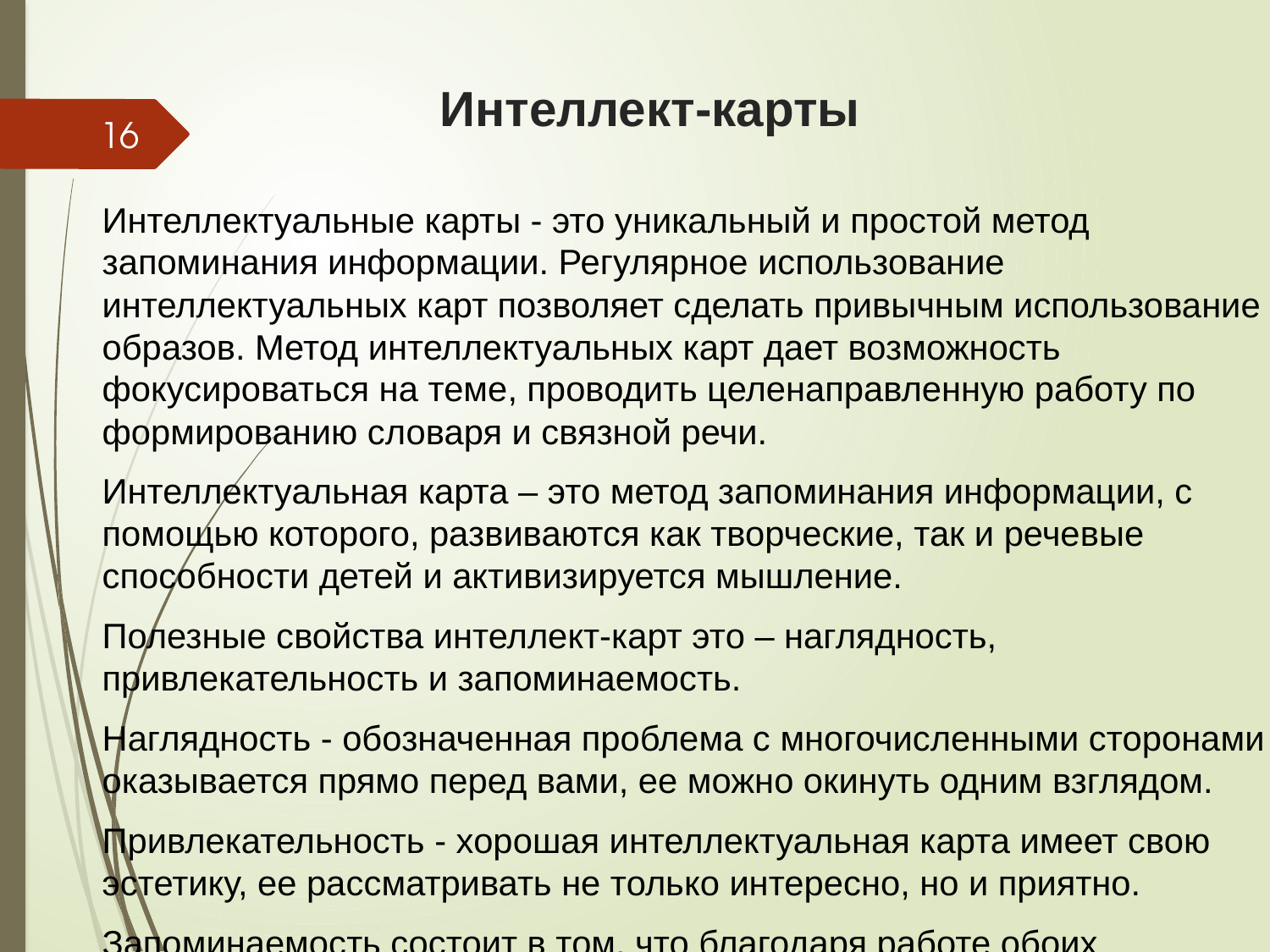

# Интеллект-карты
16
Интеллектуальные карты - это уникальный и простой метод запоминания информации. Регулярное использование интеллектуальных карт позволяет сделать привычным использование образов. Метод интеллектуальных карт дает возможность фокусироваться на теме, проводить целенаправленную работу по формированию словаря и связной речи.
Интеллектуальная карта – это метод запоминания информации, с помощью которого, развиваются как творческие, так и речевые способности детей и активизируется мышление.
Полезные свойства интеллект-карт это – наглядность, привлекательность и запоминаемость.
Наглядность - обозначенная проблема с многочисленными сторонами оказывается прямо перед вами, ее можно окинуть одним взглядом.
Привлекательность - хорошая интеллектуальная карта имеет свою эстетику, ее рассматривать не только интересно, но и приятно.
Запоминаемость состоит в том, что благодаря работе обоих полушарий мозга, использованию образов и цвета, интеллект-карта легко запоминается.